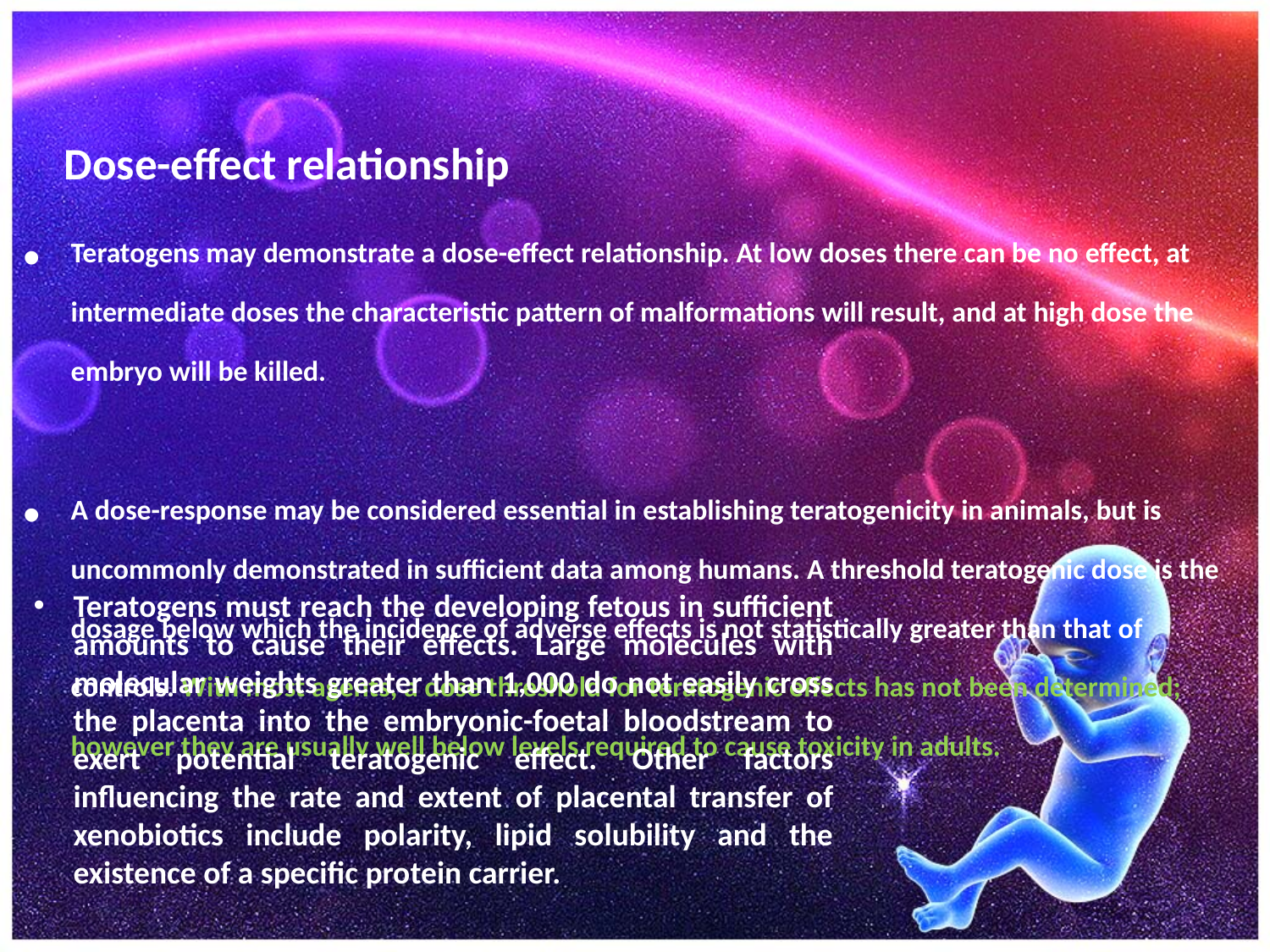

Dose-effect relationship
Teratogens may demonstrate a dose-effect relationship. At low doses there can be no effect, at intermediate doses the characteristic pattern of malformations will result, and at high dose the embryo will be killed.

A dose-response may be considered essential in establishing teratogenicity in animals, but is uncommonly demonstrated in sufficient data among humans. A threshold teratogenic dose is the dosage below which the incidence of adverse effects is not statistically greater than that of controls. With most agents, a dose threshold for teratogenic effects has not been determined; however they are usually well below levels required to cause toxicity in adults.

Teratogens must reach the developing fetous in sufficient amounts to cause their effects. Large molecules with molecular weights greater than 1,000 do not easily cross the placenta into the embryonic-foetal bloodstream to exert potential teratogenic effect. Other factors influencing the rate and extent of placental transfer of xenobiotics include polarity, lipid solubility and the existence of a specific protein carrier.